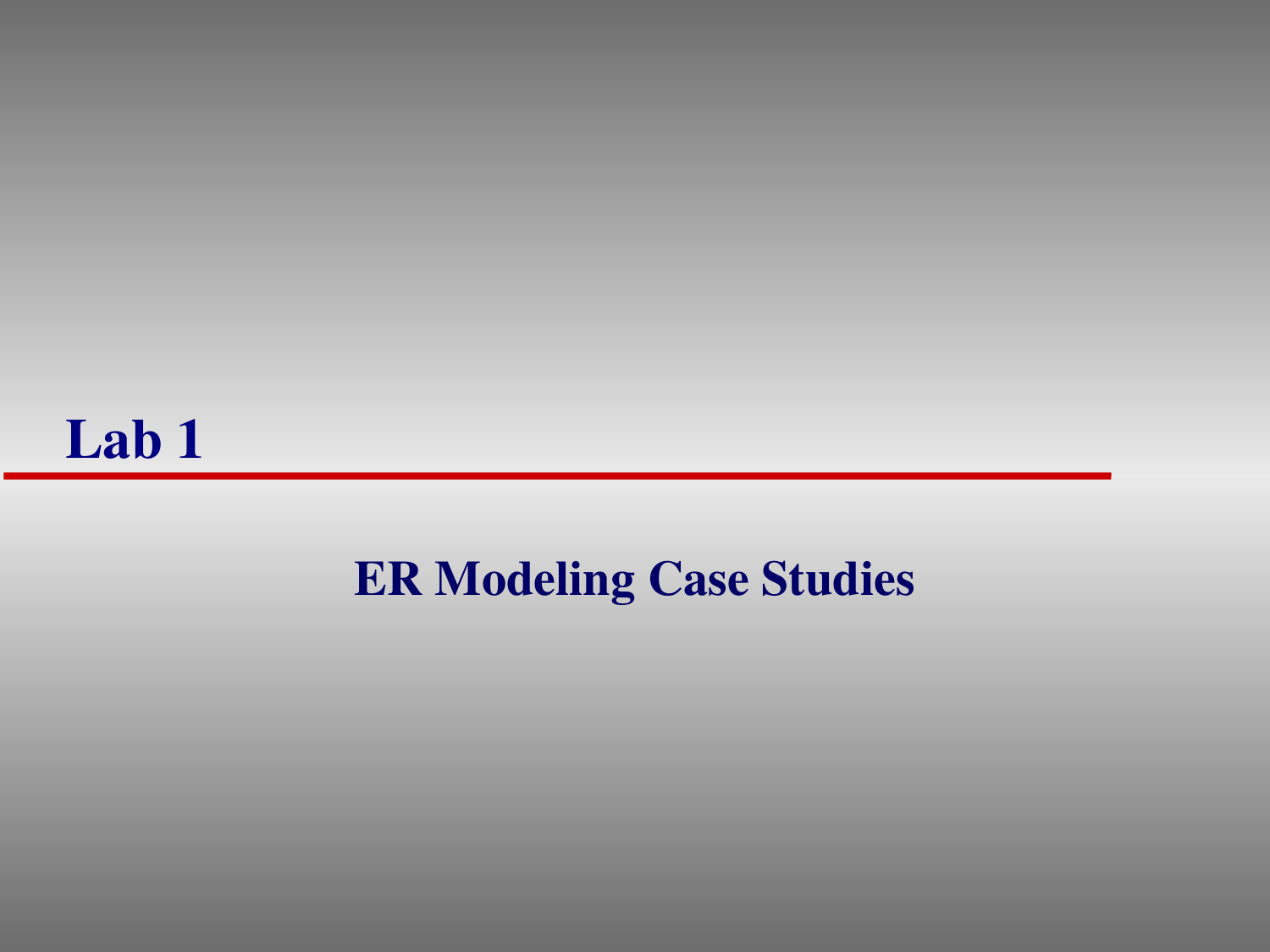

# Lab 1

ER Modeling Case Studies